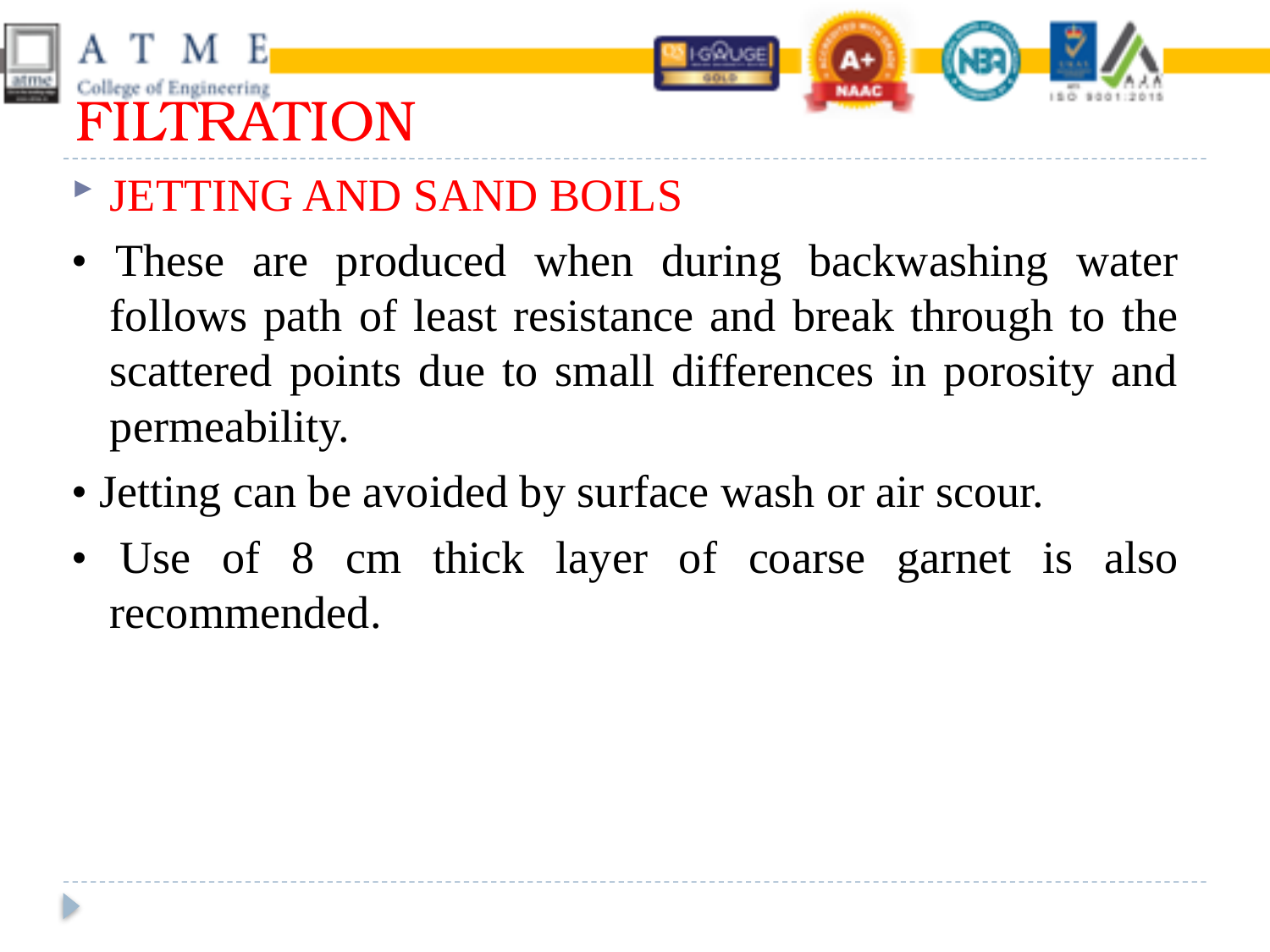

# FILTRATION
JETTING AND SAND BOILS
• These are produced when during backwashing water follows path of least resistance and break through to the scattered points due to small differences in porosity and permeability.
• Jetting can be avoided by surface wash or air scour.
• Use of 8 cm thick layer of coarse garnet is also recommended.